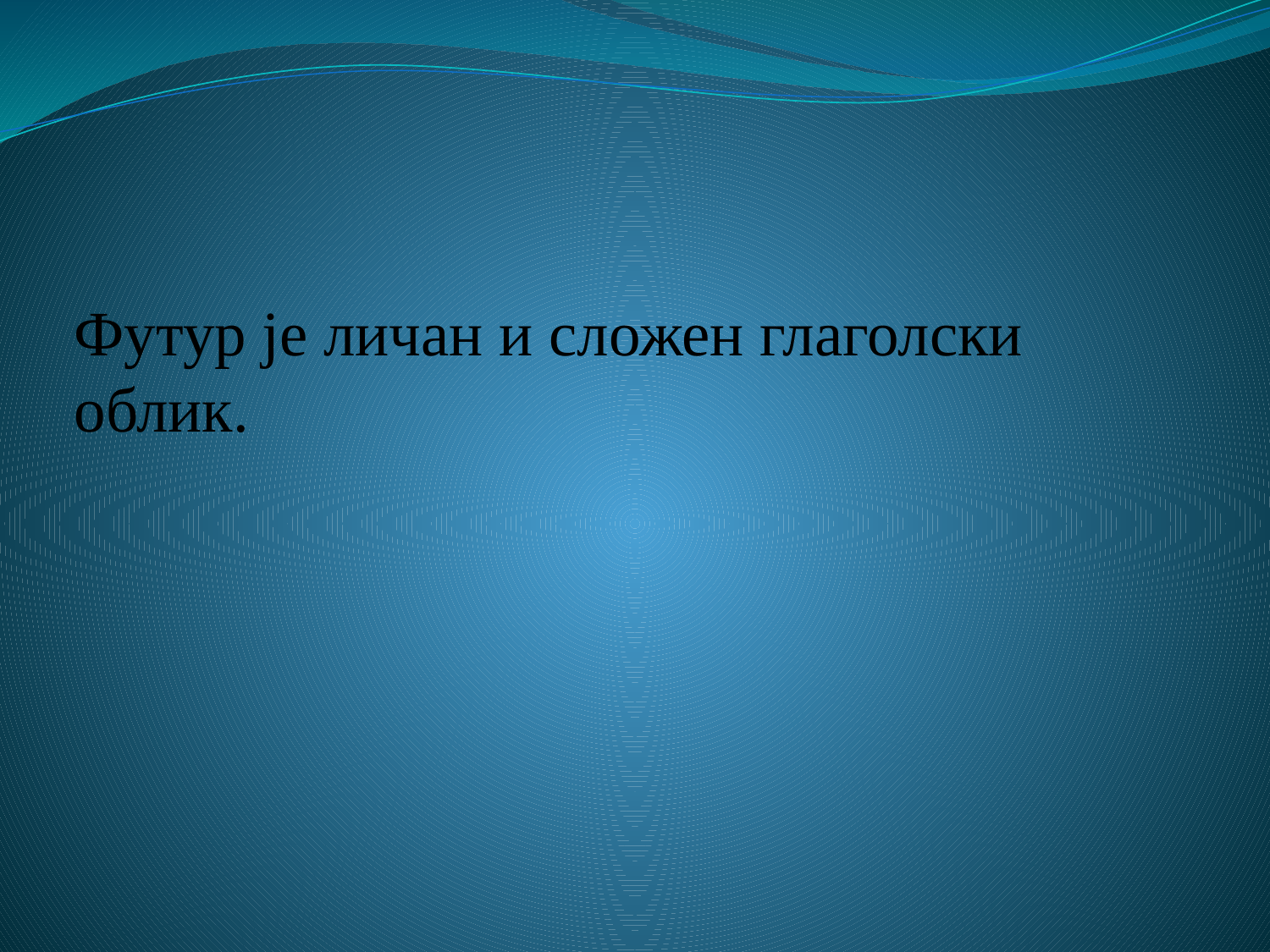

# Футур је личан и сложен глаголски облик.